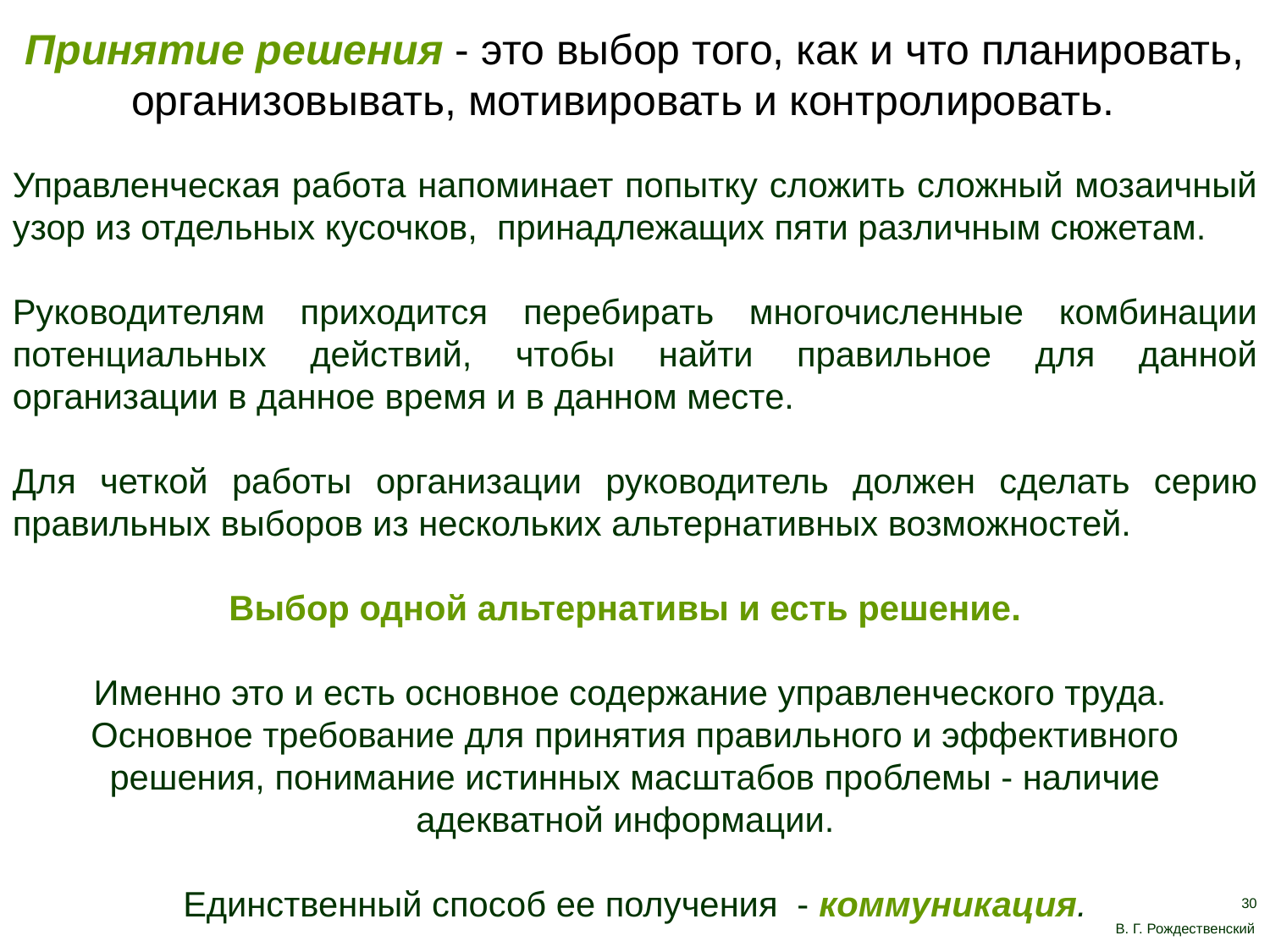

Принятие решения - это выбор того, как и что планировать, организовывать, мотивировать и контролировать.
Управленческая работа напоминает попытку сложить сложный мозаичный узор из отдельных кусочков,  принадлежащих пяти различным сюжетам.

Руководителям приходится перебирать многочисленные комбинации потенциальных действий, чтобы найти правильное для данной организации в данное время и в данном месте.

Для четкой работы организации руководитель должен сделать серию правильных выборов из нескольких альтернативных возможностей.

Выбор одной альтернативы и есть решение.

Именно это и есть основное содержание управленческого труда.  Основное требование для принятия правильного и эффективного решения, понимание истинных масштабов проблемы - наличие адекватной информации.

Единственный способ ее получения  - коммуникация.
30
В. Г. Рождественский